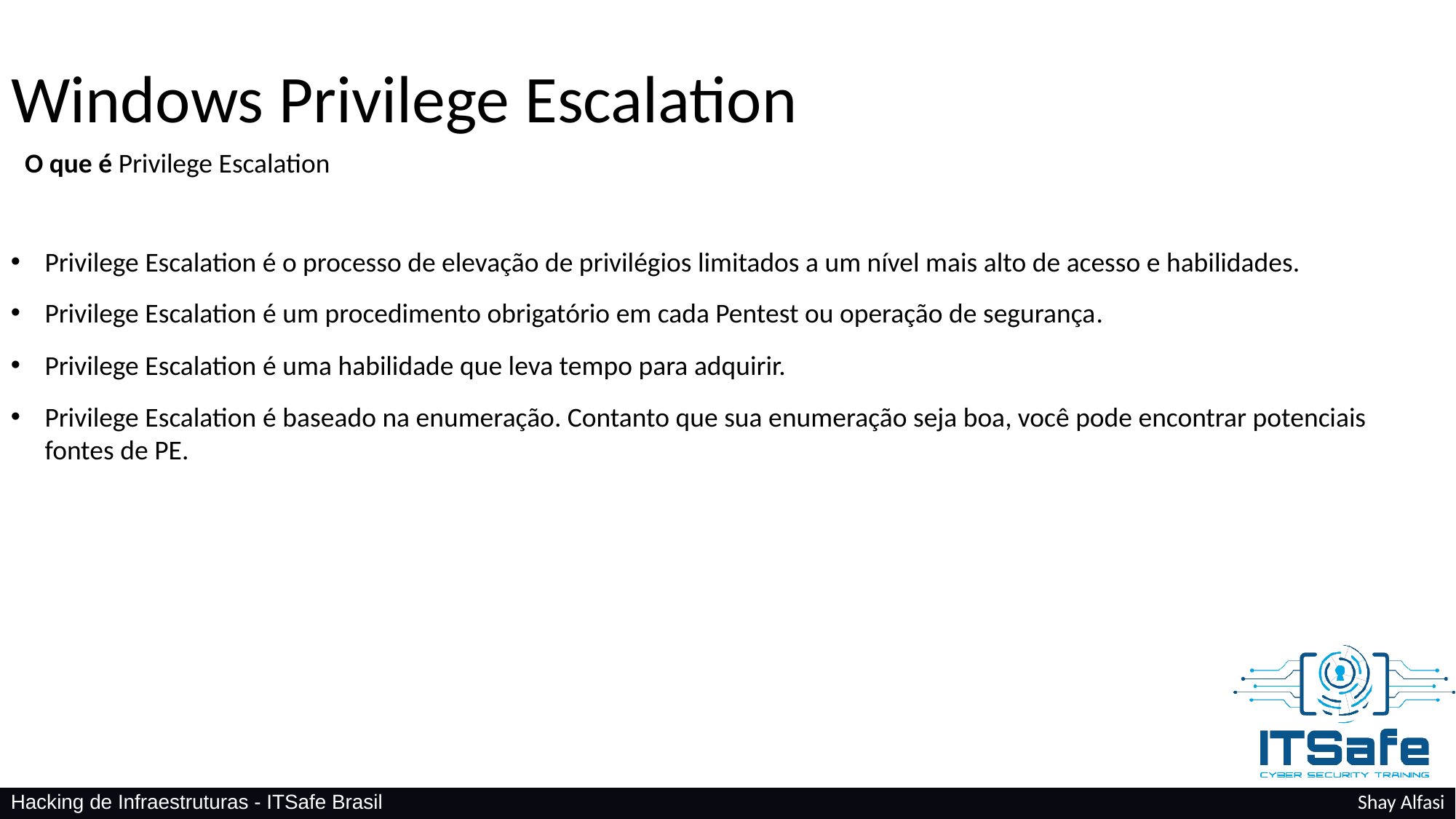

Windows Privilege Escalation
O que é Privilege Escalation
Privilege Escalation é o processo de elevação de privilégios limitados a um nível mais alto de acesso e habilidades.
Privilege Escalation é um procedimento obrigatório em cada Pentest ou operação de segurança.
Privilege Escalation é uma habilidade que leva tempo para adquirir.
Privilege Escalation é baseado na enumeração. Contanto que sua enumeração seja boa, você pode encontrar potenciais fontes de PE.